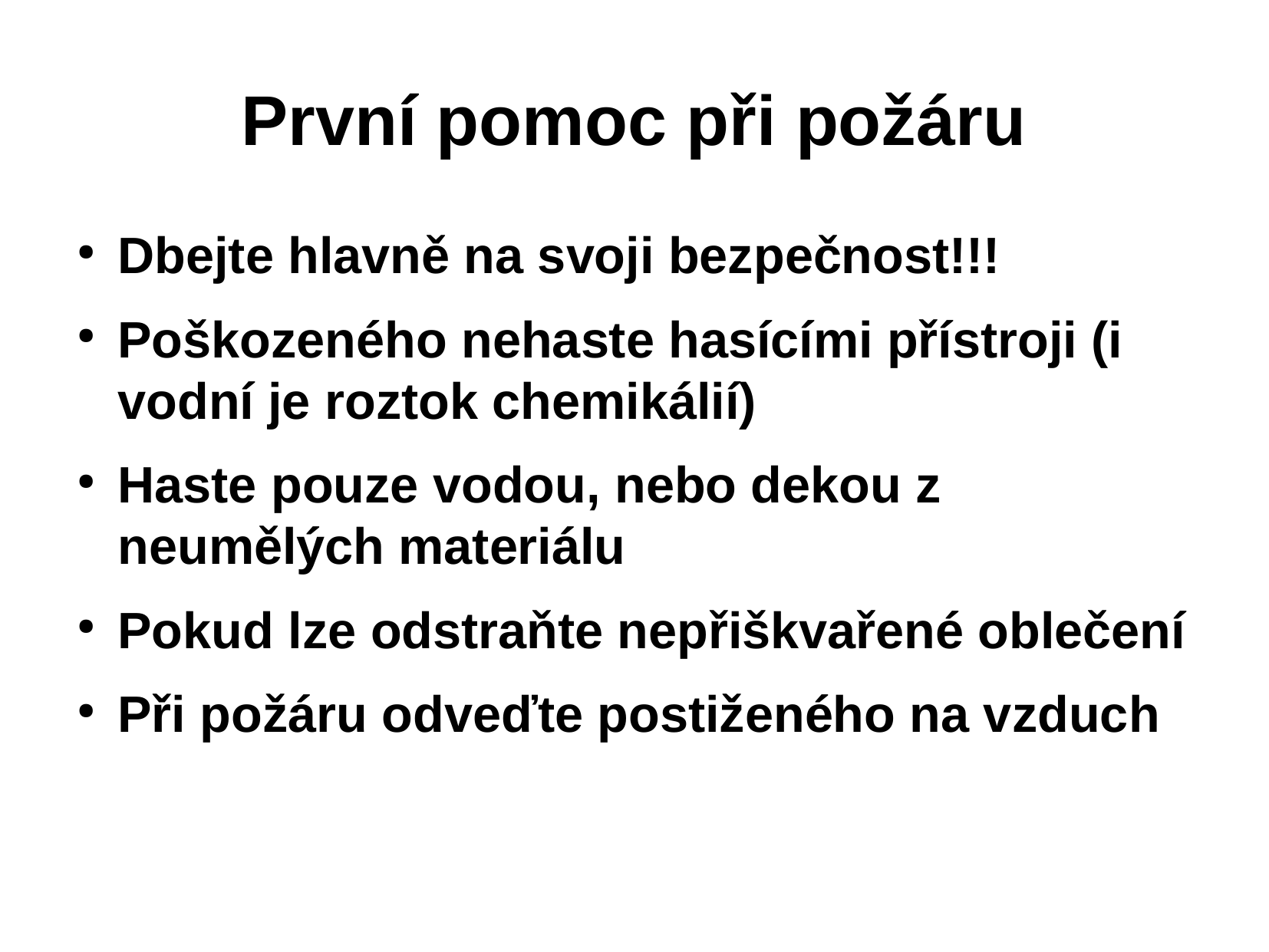

# První pomoc při požáru
Dbejte hlavně na svoji bezpečnost!!!
Poškozeného nehaste hasícími přístroji (i vodní je roztok chemikálií)
Haste pouze vodou, nebo dekou z neumělých materiálu
Pokud lze odstraňte nepřiškvařené oblečení
Při požáru odveďte postiženého na vzduch